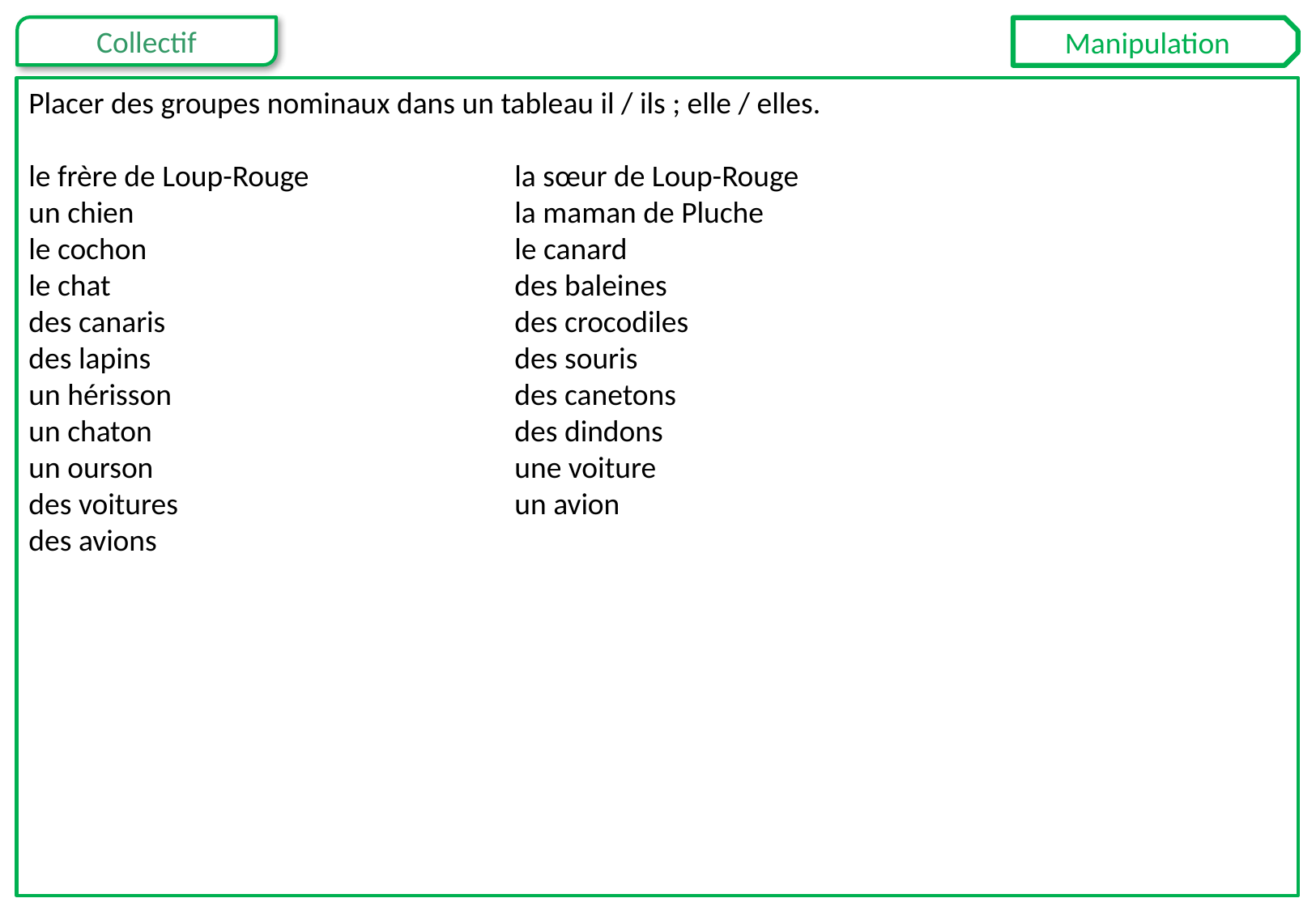

Manipulation
Placer des groupes nominaux dans un tableau il / ils ; elle / elles.

le frère de Loup-Rouge		la sœur de Loup-Rouge
un chien				la maman de Pluche
le cochon				le canard
le chat				des baleines
des canaris			des crocodiles
des lapins			des souris
un hérisson			des canetons
un chaton			des dindons
un ourson			une voiture
des voitures			un avion
des avions